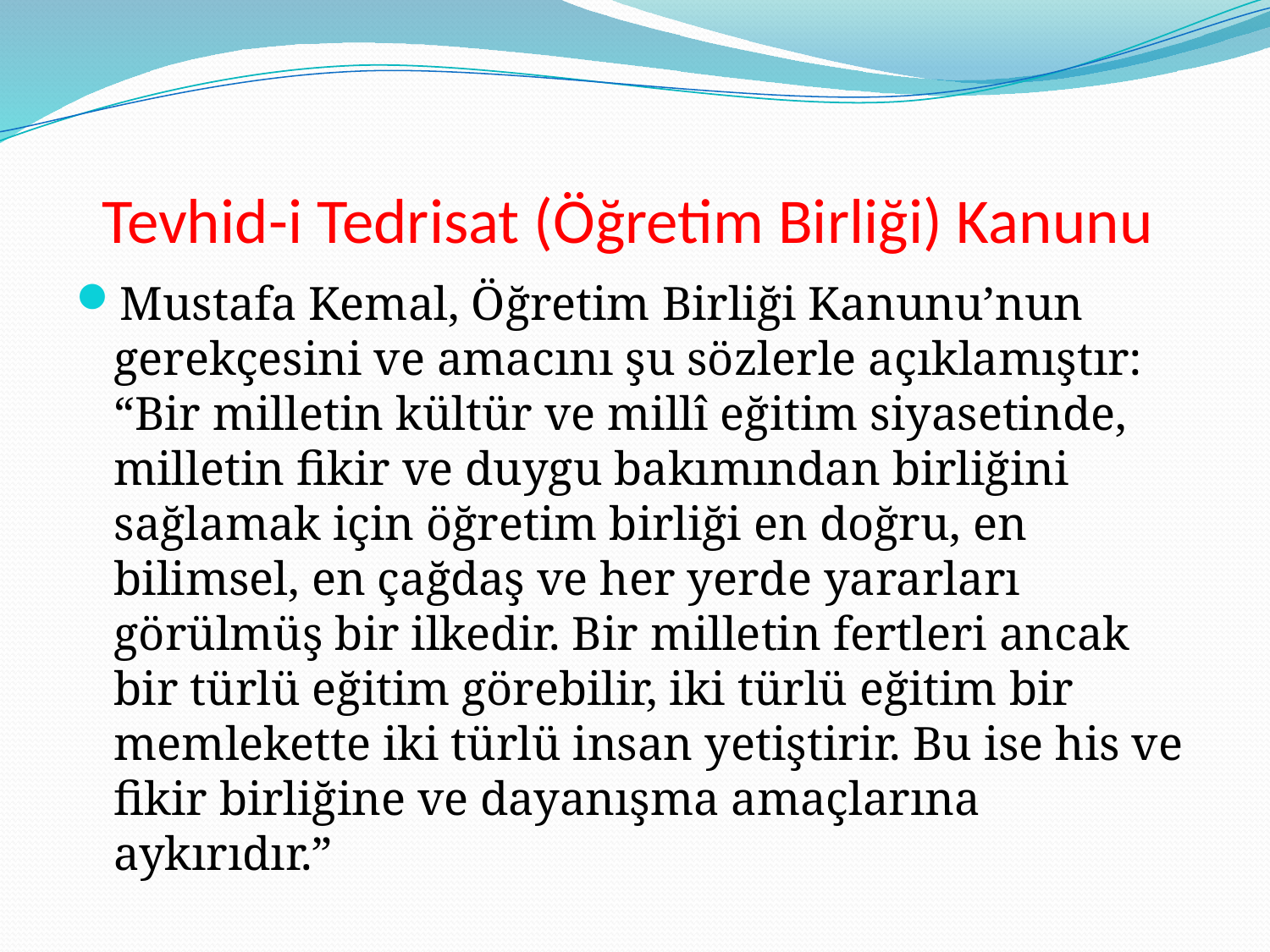

# Tevhid-i Tedrisat (Öğretim Birliği) Kanunu
Mustafa Kemal, Öğretim Birliği Kanunu’nun gerekçesini ve amacını şu sözlerle açıklamıştır: “Bir milletin kültür ve millî eğitim siyasetinde, milletin fikir ve duygu bakımından birliğini sağlamak için öğretim birliği en doğru, en bilimsel, en çağdaş ve her yerde yararları görülmüş bir ilkedir. Bir milletin fertleri ancak bir türlü eğitim görebilir, iki türlü eğitim bir memlekette iki türlü insan yetiştirir. Bu ise his ve fikir birliğine ve dayanışma amaçlarına aykırıdır.”